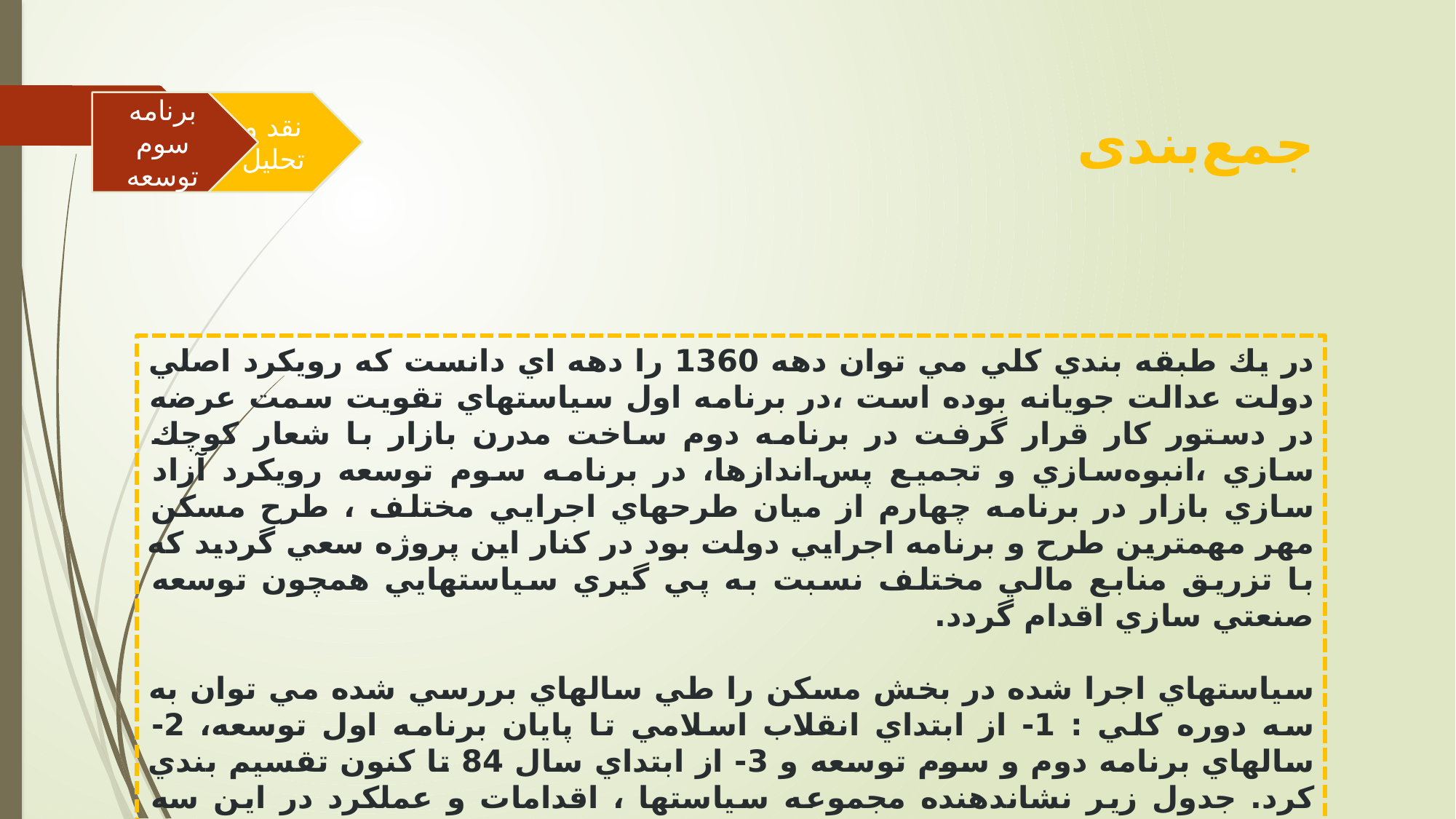

برنامه سوم توسعه
نقد و تحلیل
جمع‌بندی
در يك طبقه بندي كلي مي توان دهه 1360 را دهه اي دانست كه رويكرد اصلي دولت عدالت جويانه بوده است ،در برنامه اول سياستهاي تقويت سمت عرضه در دستور كار قرار گرفت در برنامه دوم ساخت مدرن بازار با شعار كوچك سازي ،انبوه‌سازي و تجميع پس‌اندازها، در برنامه سوم توسعه رويكرد آزاد سازي بازار در برنامه چهارم از ميان طرحهاي اجرايي مختلف ، طرح مسكن مهر مهمترين طرح و برنامه اجرايي دولت بود در كنار اين پروژه سعي گرديد كه با تزريق منابع مالي مختلف نسبت به پي گيري سياستهايي همچون توسعه صنعتي سازي اقدام گردد.

سياستهاي اجرا شده در بخش مسكن را طي سالهاي بررسي شده مي توان به سه دوره كلي : 1- از ابتداي انقلاب اسلامي تا پايان برنامه اول توسعه، 2- سالهاي برنامه دوم و سوم توسعه و 3- از ابتداي سال 84 تا كنون تقسيم بندي كرد. جدول زير نشاندهنده مجموعه سياستها ، اقدامات و عملكرد در اين سه دوره مي باشد: